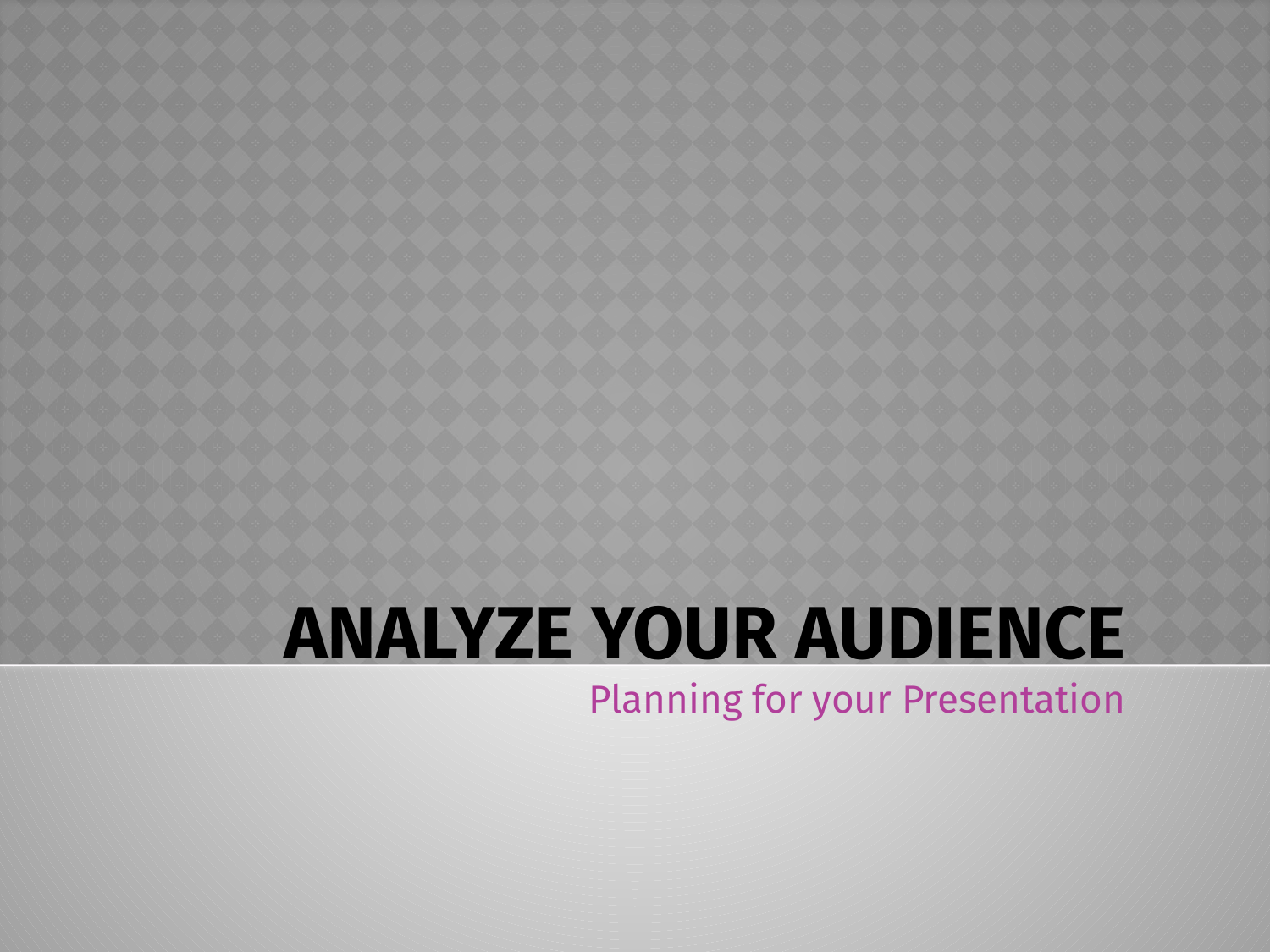

# Analyze your audience
Planning for your Presentation